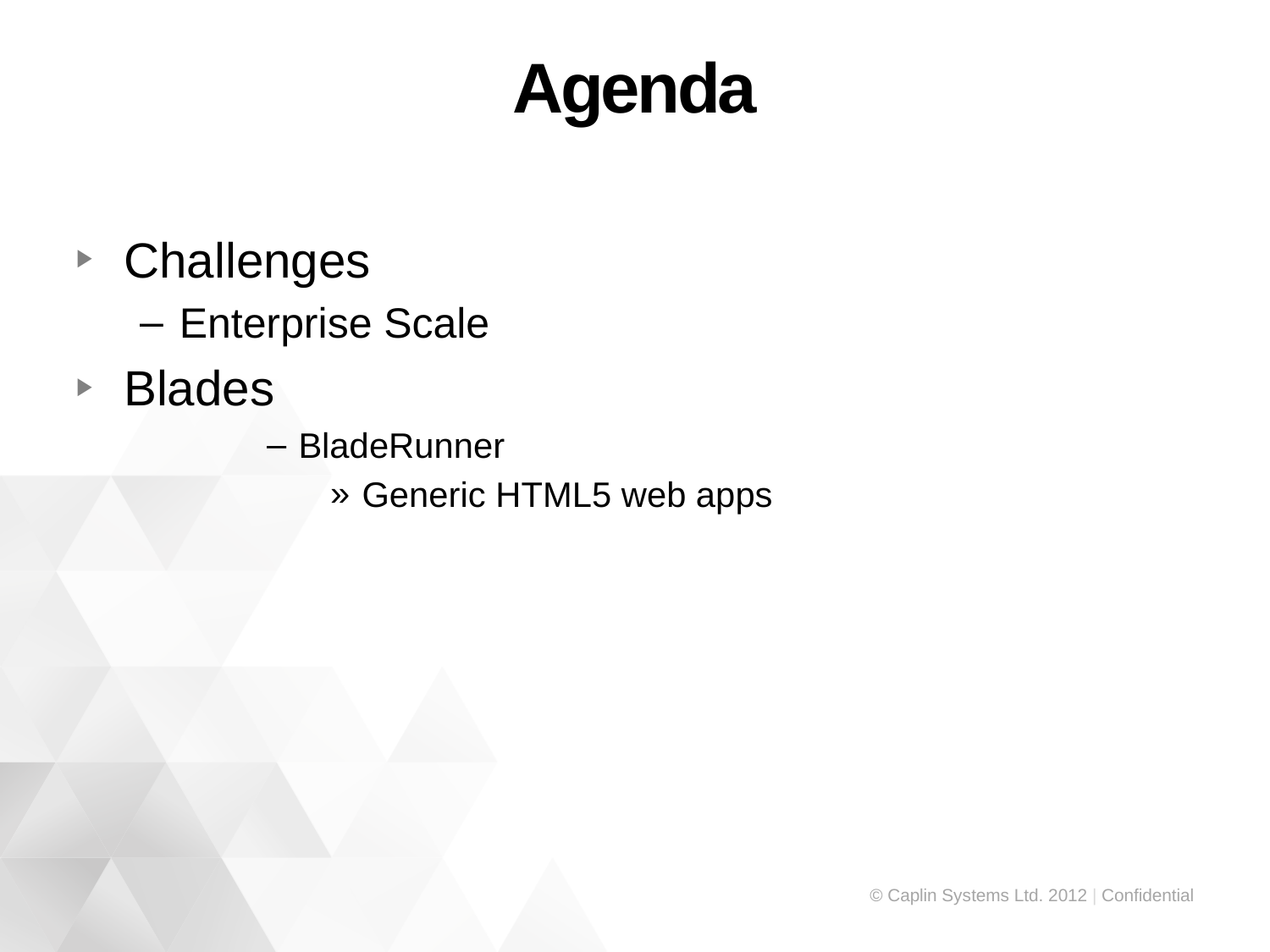

# Agenda
Challenges
Enterprise Scale
Blades
BladeRunner
Generic HTML5 web apps